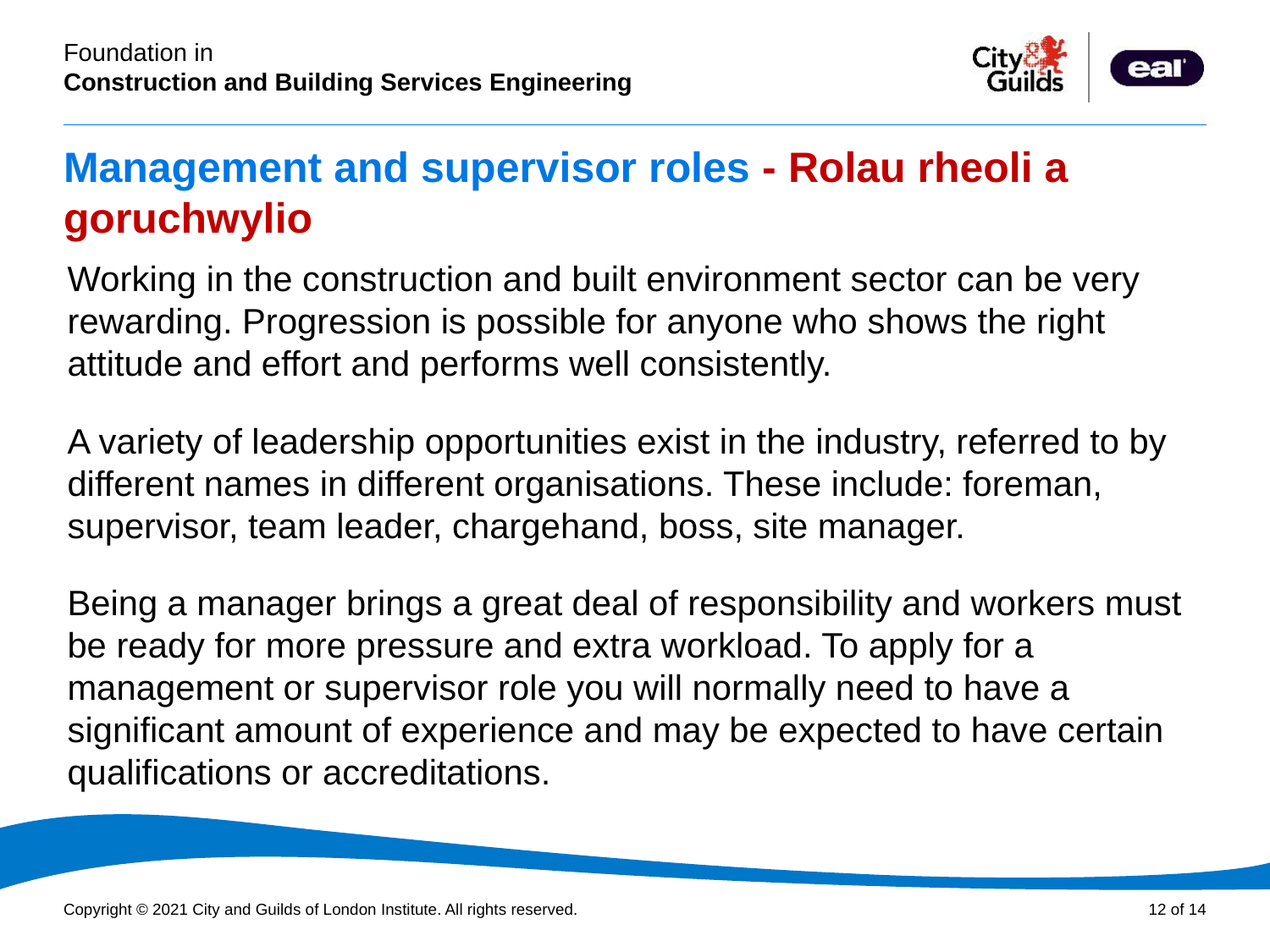

# Management and supervisor roles - Rolau rheoli a goruchwylio
Working in the construction and built environment sector can be very rewarding. Progression is possible for anyone who shows the right attitude and effort and performs well consistently.
A variety of leadership opportunities exist in the industry, referred to by different names in different organisations. These include: foreman, supervisor, team leader, chargehand, boss, site manager.
Being a manager brings a great deal of responsibility and workers must be ready for more pressure and extra workload. To apply for a management or supervisor role you will normally need to have a significant amount of experience and may be expected to have certain qualifications or accreditations.